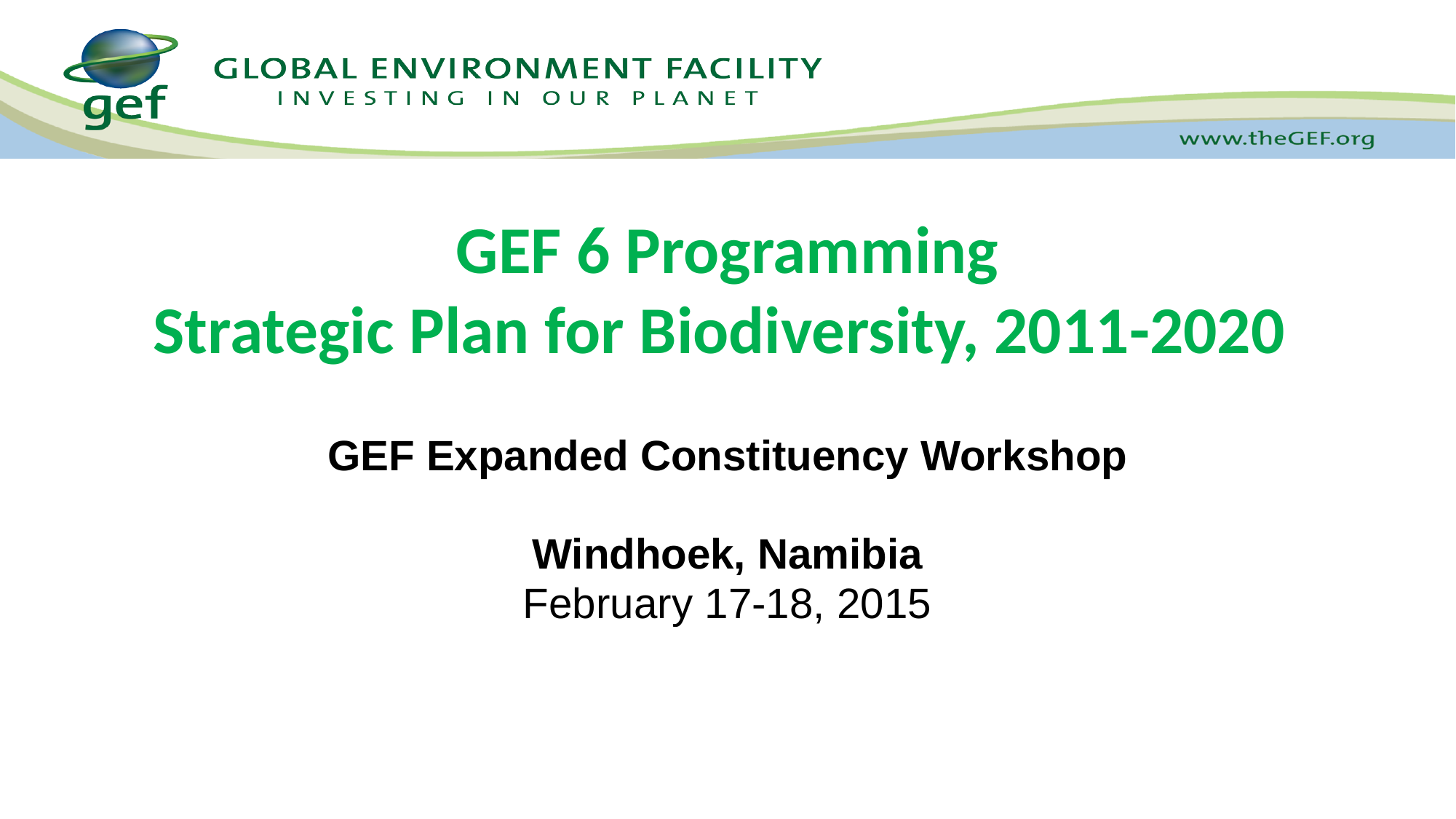

# GEF 6 Programming Strategic Plan for Biodiversity, 2011-2020

GEF Expanded Constituency Workshop

Windhoek, Namibia
February 17-18, 2015